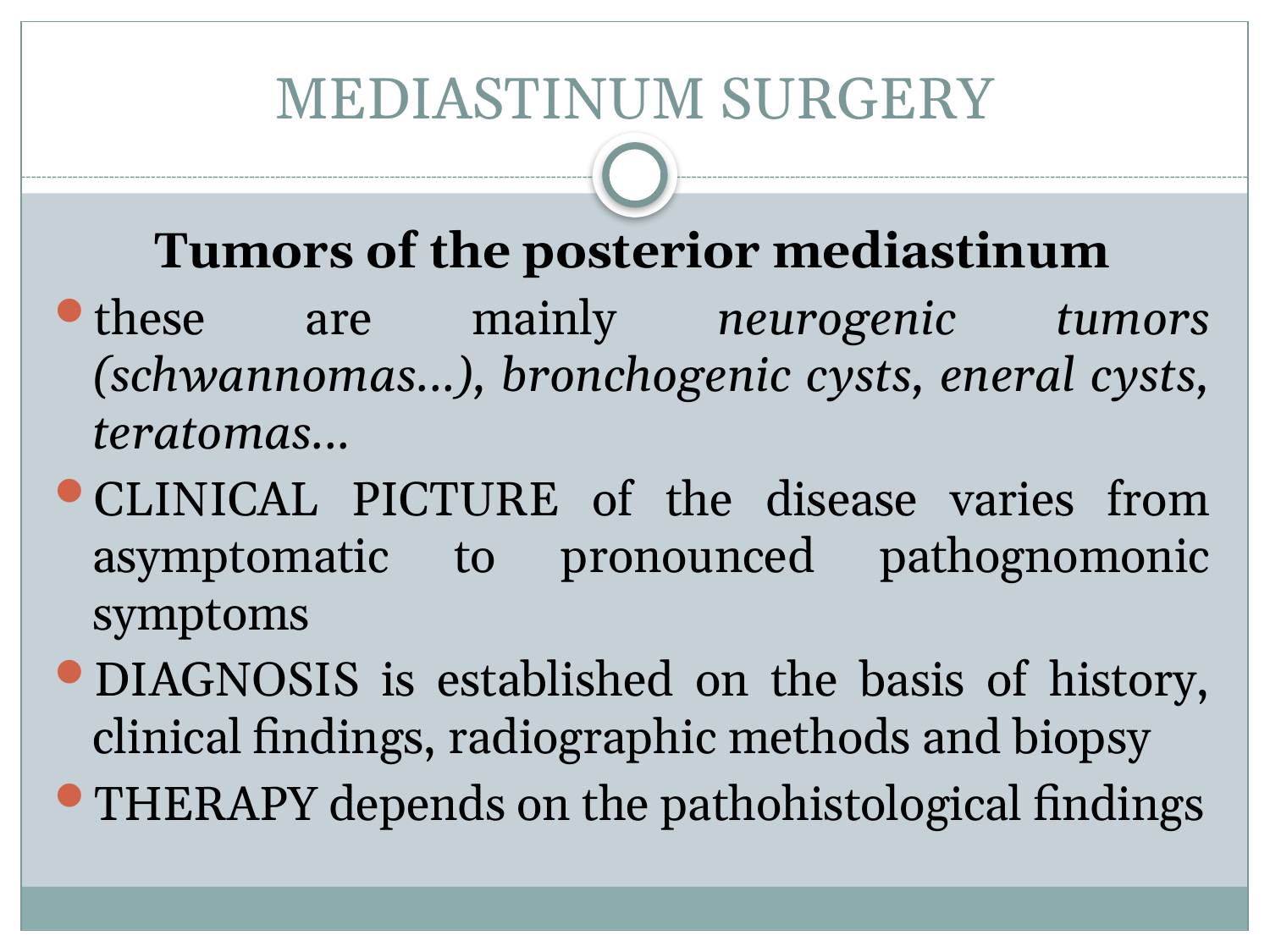

# MEDIASTINUM SURGERY
Tumors of the posterior mediastinum
these are mainly neurogenic tumors (schwannomas...), bronchogenic cysts, eneral cysts, teratomas...
CLINICAL PICTURE of the disease varies from asymptomatic to pronounced pathognomonic symptoms
DIAGNOSIS is established on the basis of history, clinical findings, radiographic methods and biopsy
THERAPY depends on the pathohistological findings